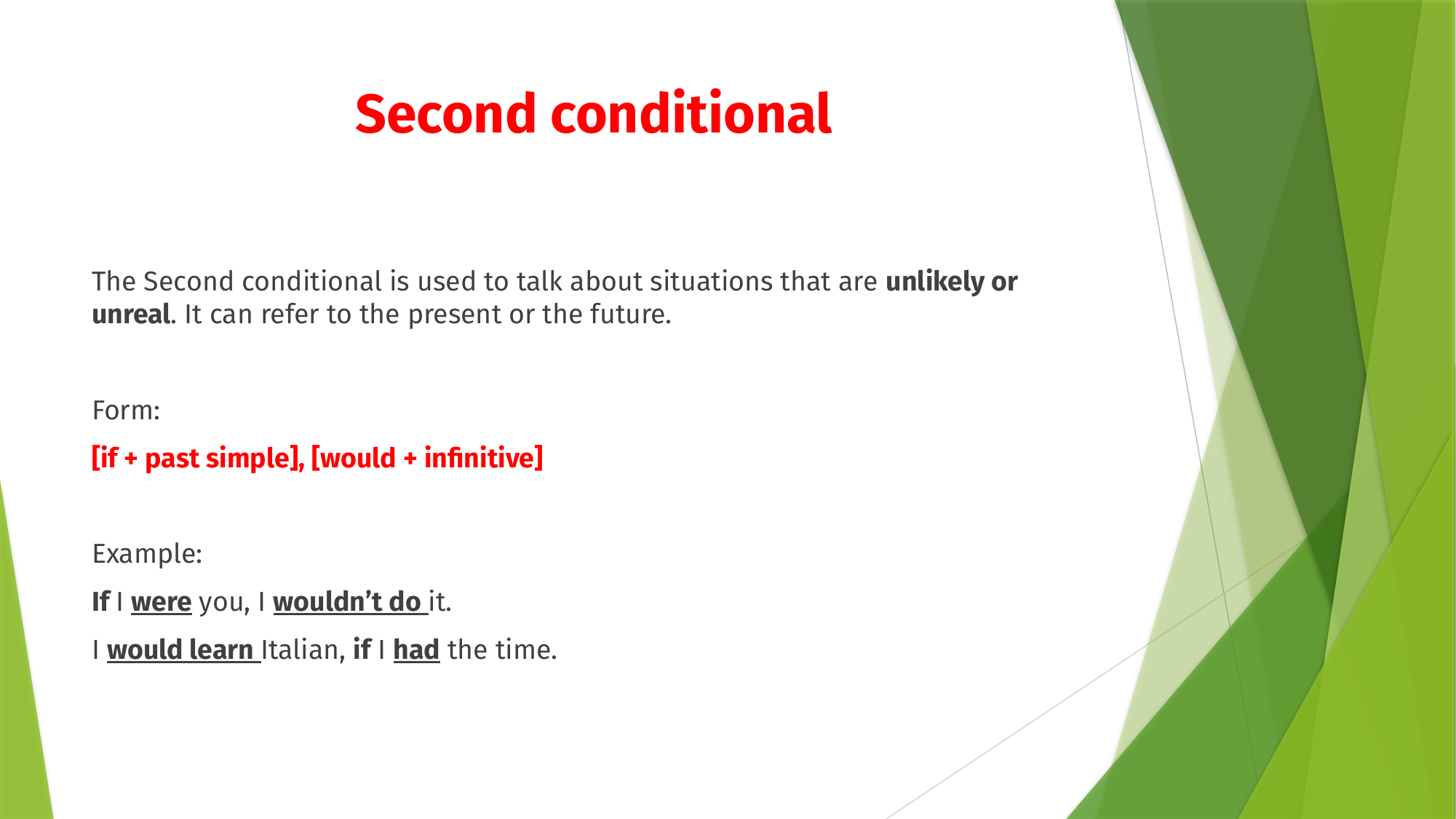

# Second conditional
The Second conditional is used to talk about situations that are unlikely or unreal. It can refer to the present or the future.

Form:
[if + past simple], [would + infinitive]

Example:
If I were you, I wouldn’t do it.
I would learn Italian, if I had the time.